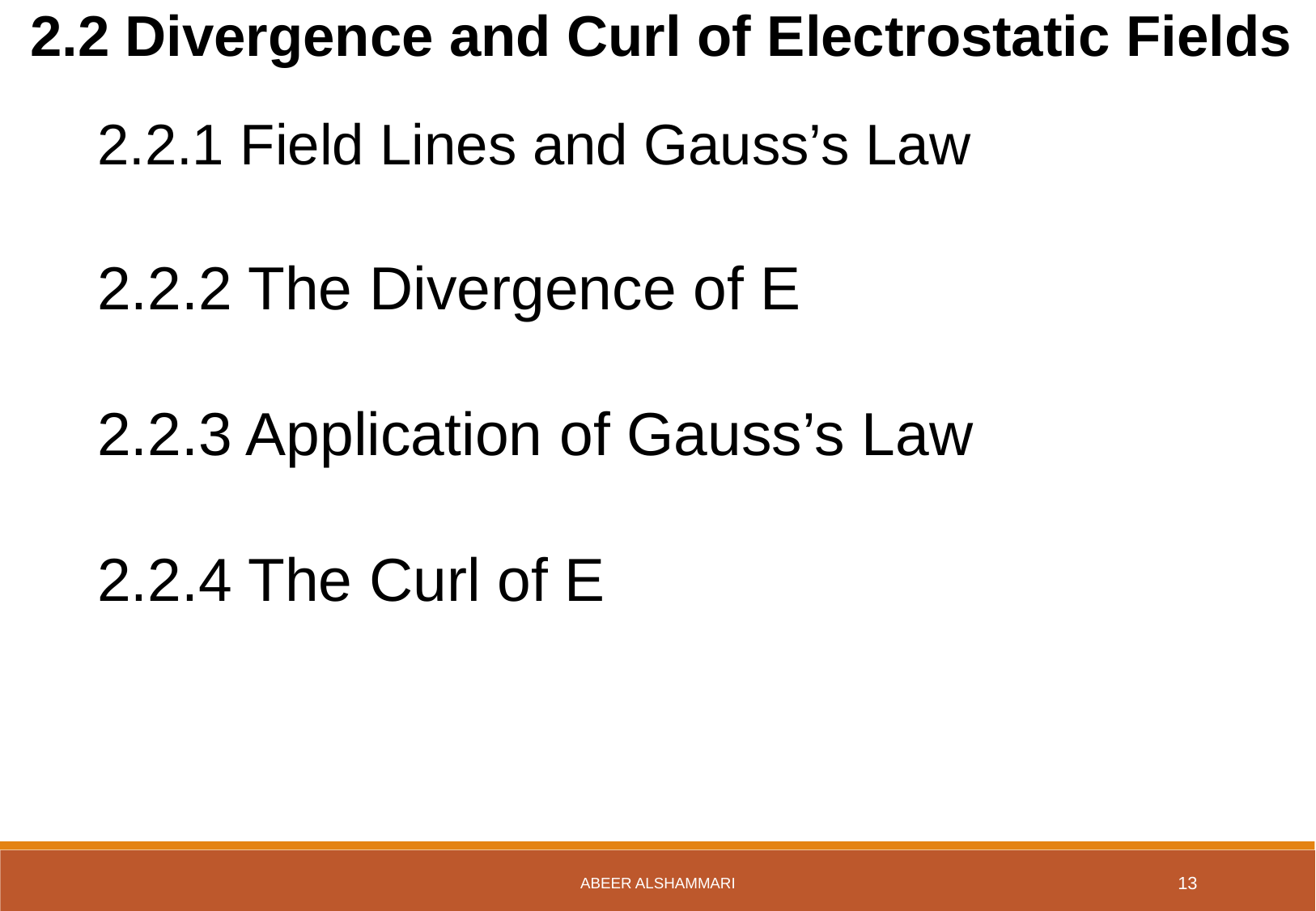

2.2 Divergence and Curl of Electrostatic Fields
2.2.1 Field Lines and Gauss’s Law

2.2.2 The Divergence of E

2.2.3 Application of Gauss’s Law

2.2.4 The Curl of E
Abeer Alshammari
13